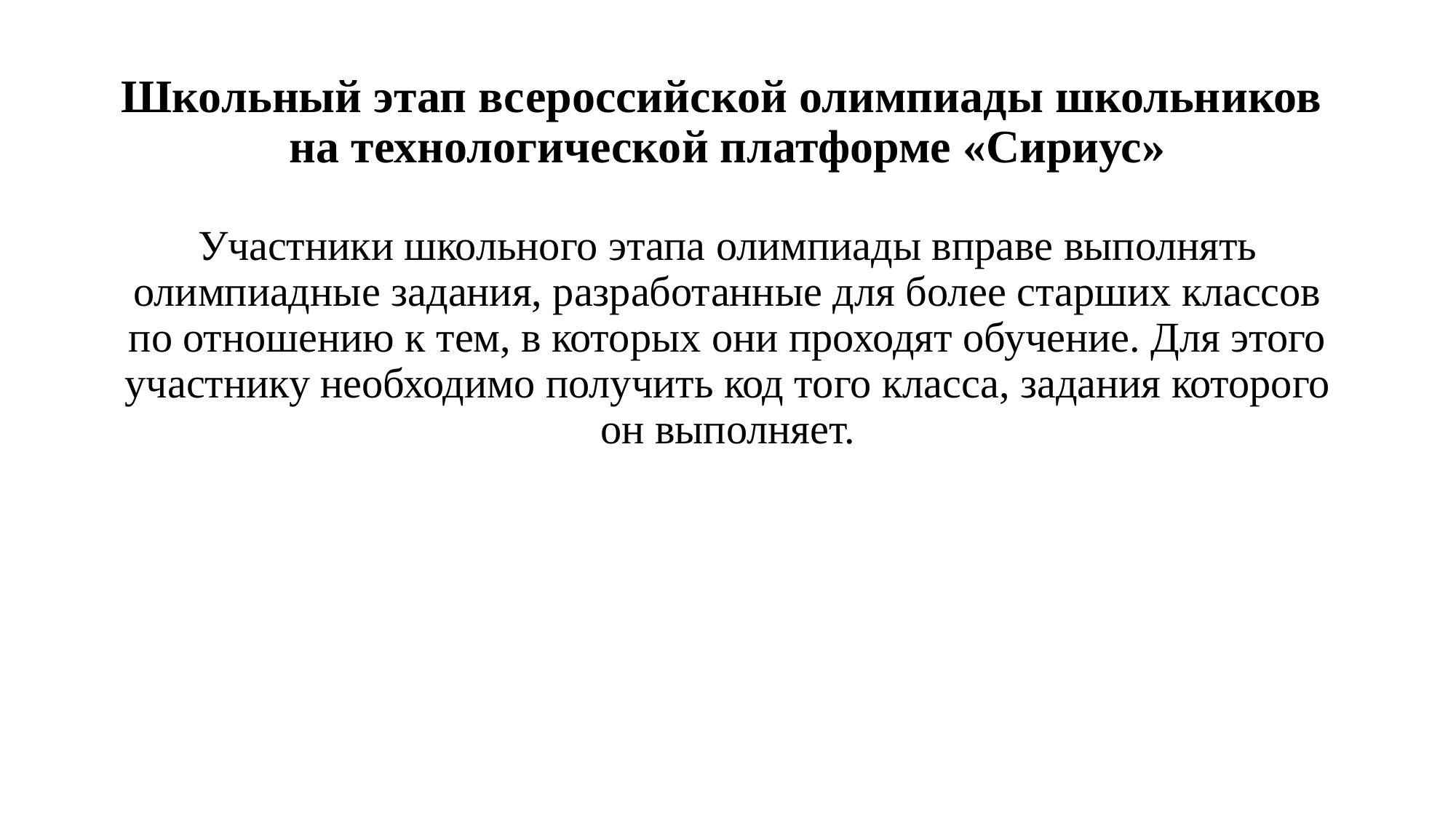

# Школьный этап всероссийской олимпиады школьников на технологической платформе «Сириус»
Участники школьного этапа олимпиады вправе выполнять олимпиадные задания, разработанные для более старших классов по отношению к тем, в которых они проходят обучение. Для этого участнику необходимо получить код того класса, задания которого он выполняет.